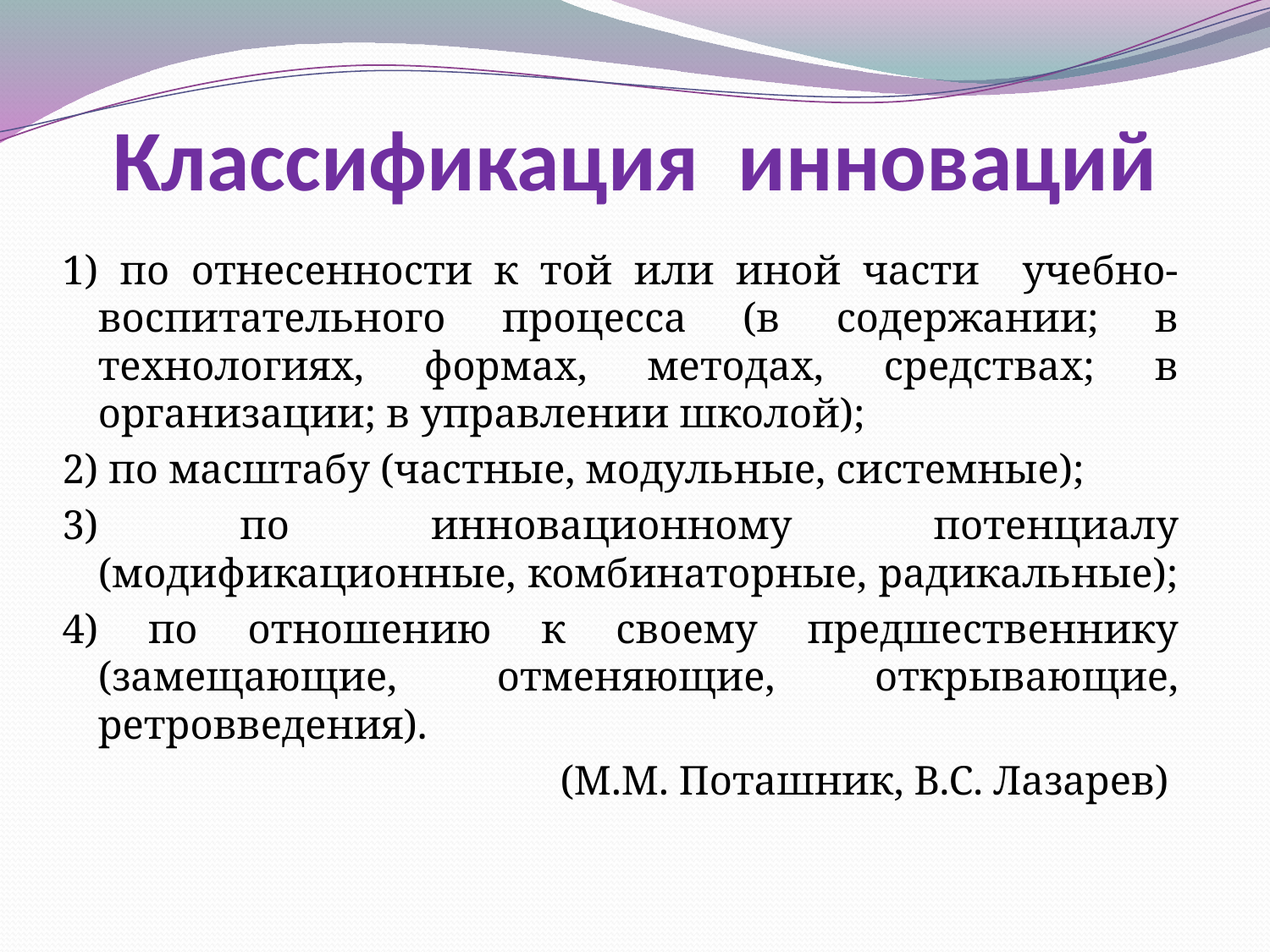

Классификация  инноваций
1) по отнесенности к той или иной части  учебно-воспитательного процесса (в содержании; в технологиях, формах, методах, средствах; в организации; в управлении школой);
2) по масштабу (частные, модульные, системные);
3) по инновационному потенциалу (модификационные, комбинаторные, радикальные);
4) по отношению к своему предшественнику (замещающие, отменяющие, открывающие, ретровведения).
                                                (М.М. Поташник, В.С. Лазарев)